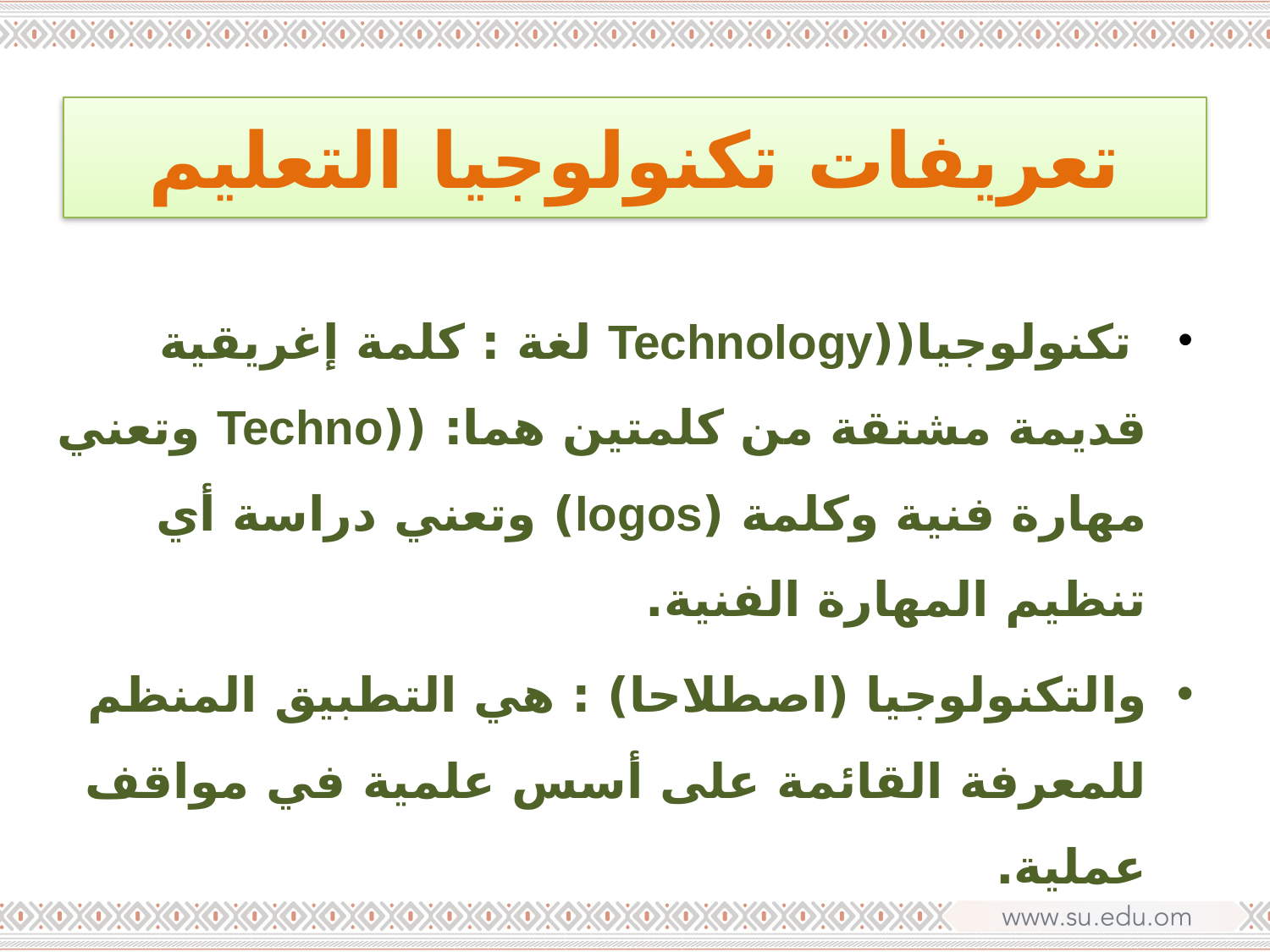

تعريفات تكنولوجيا التعليم
 تكنولوجيا((Technology لغة : كلمة إغريقية قديمة مشتقة من كلمتين هما: ((Techno وتعني مهارة فنية وكلمة (logos) وتعني دراسة أي تنظيم المهارة الفنية.
والتكنولوجيا (اصطلاحا) : هي التطبيق المنظم للمعرفة القائمة على أسس علمية في مواقف عملية.